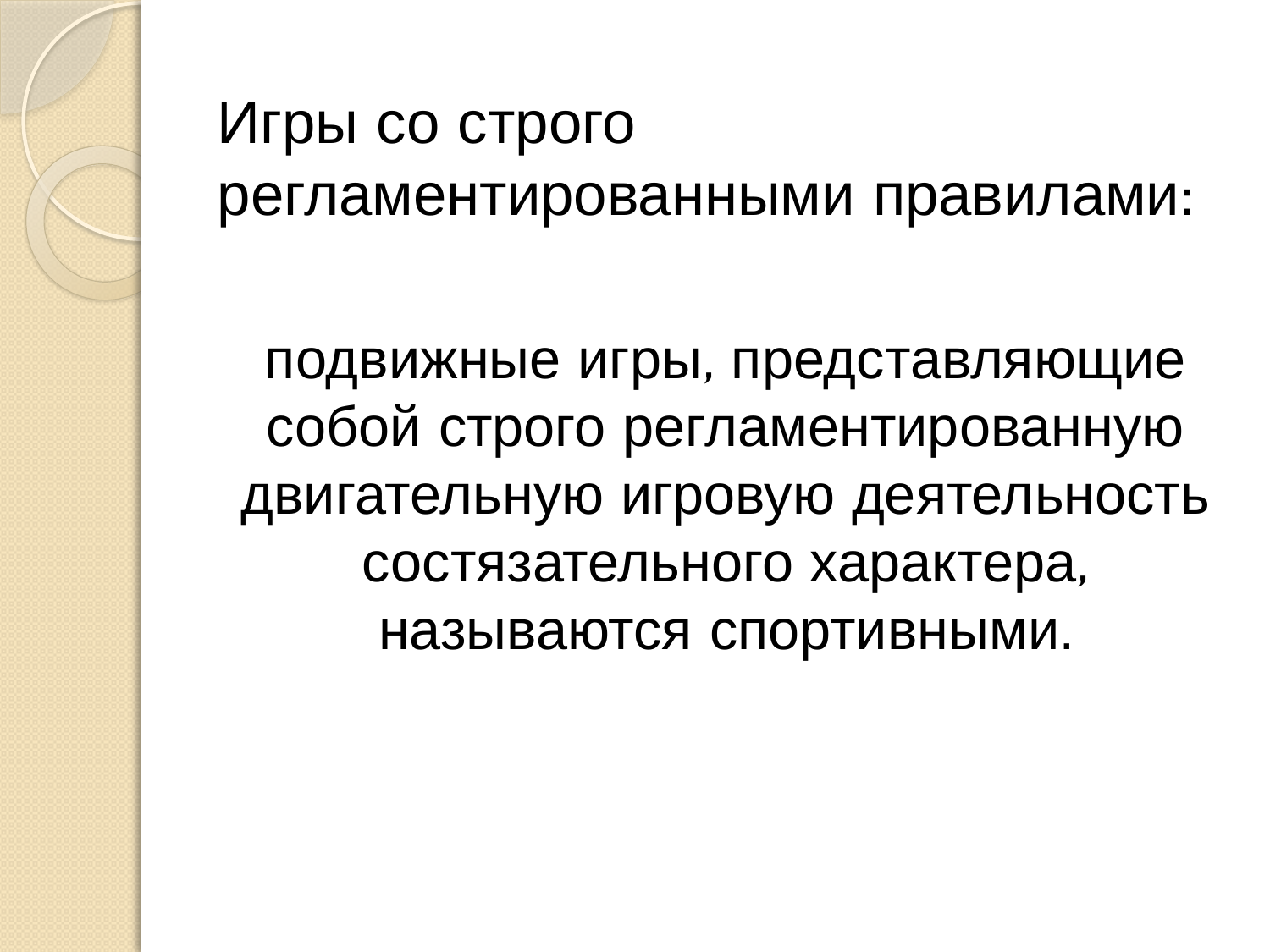

# Игры со строго регламентированными правилами:
подвижные игры, представляющие собой строго регламентированную двигательную игровую деятельность состязательного характера, называются спортивными.